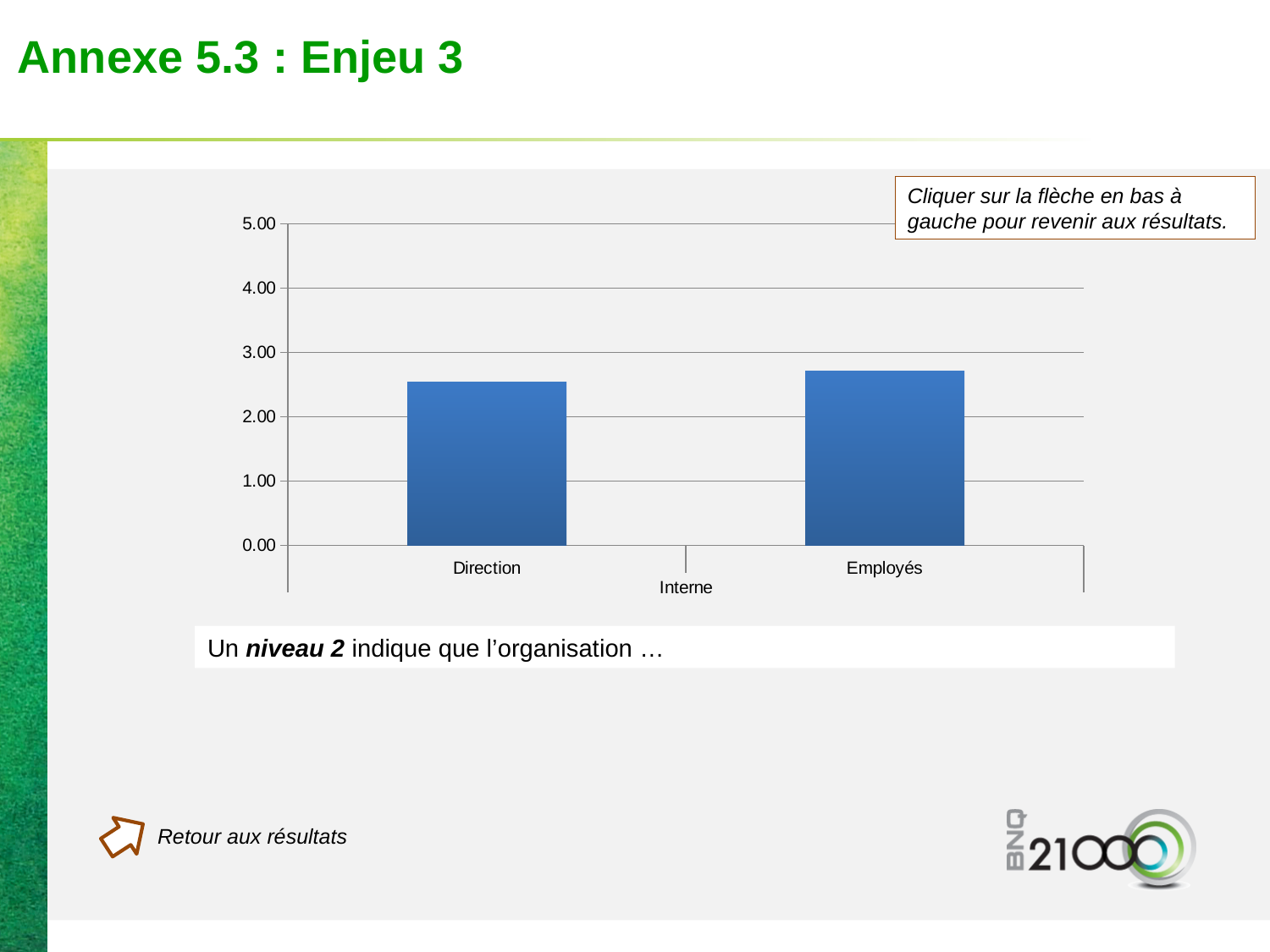

# Annexe 5.3 : Enjeu 3
Cliquer sur la flèche en bas à gauche pour revenir aux résultats.

### Chart

| Category |  |
|---|---|
| Direction | 2.5416 |
| Employés | 2.7084 |
Un niveau 2 indique que l’organisation …

Retour aux résultats